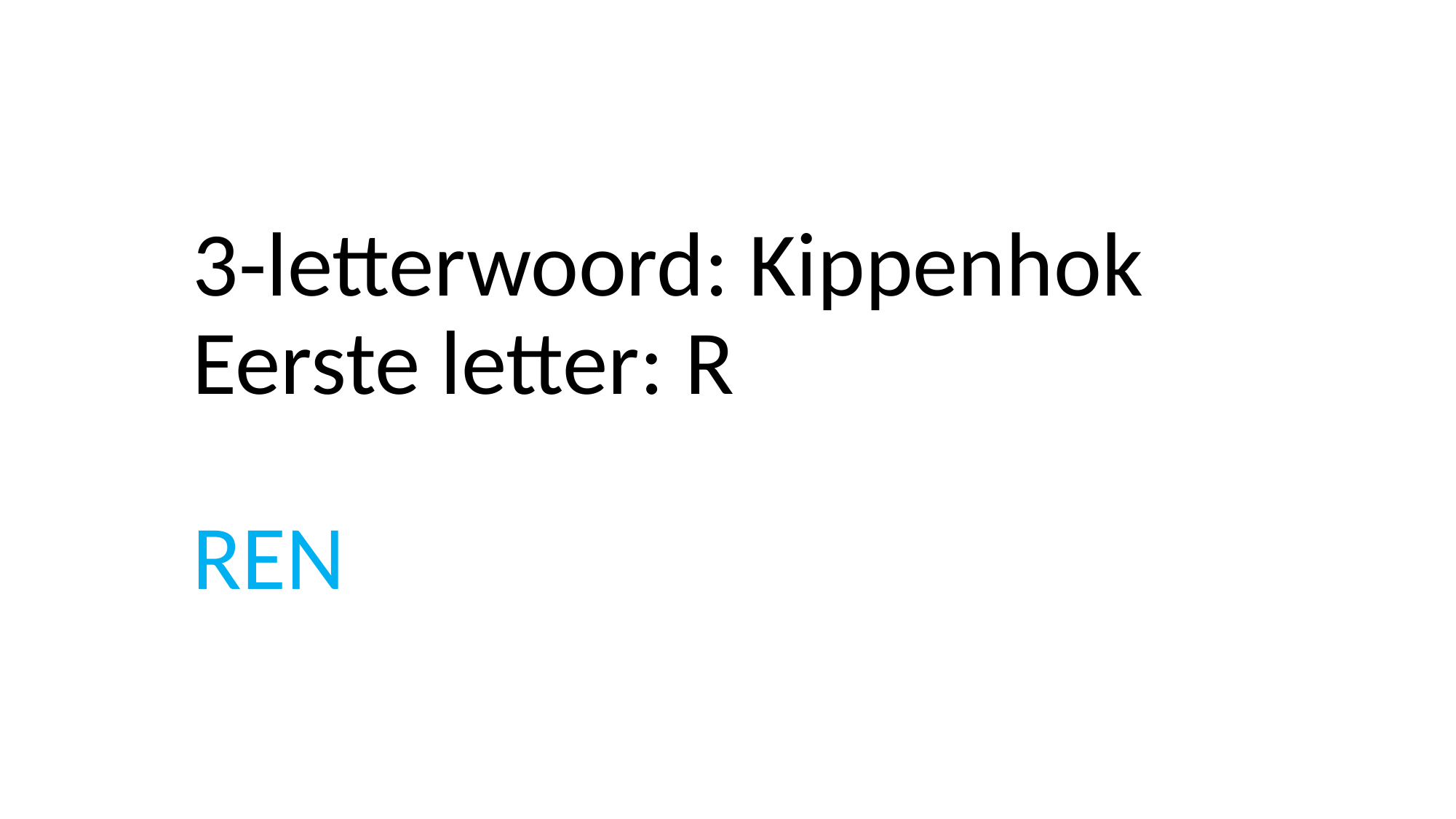

# 3-letterwoord: Kippenhok Eerste letter: R
REN